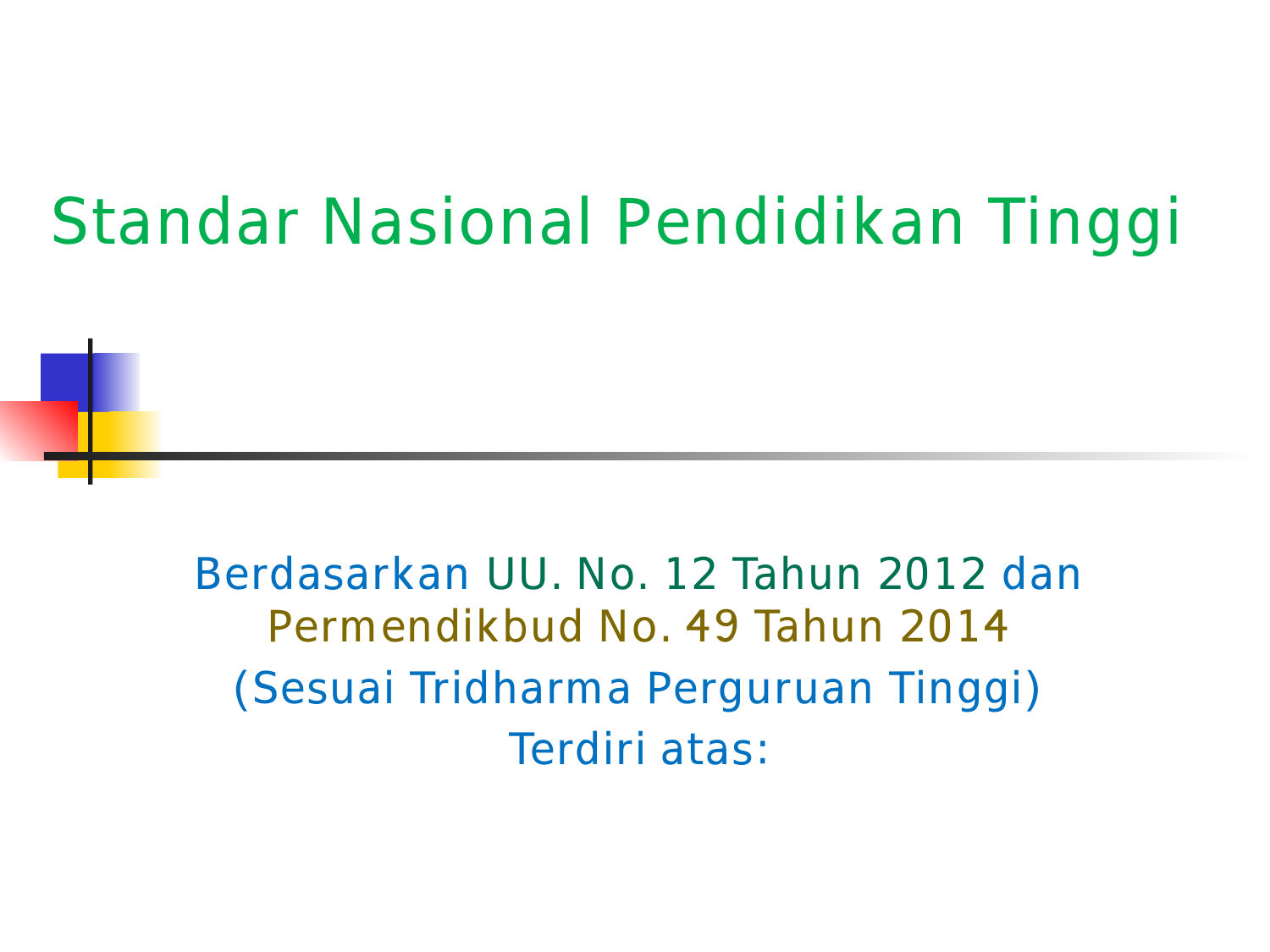

# Standar Nasional Pendidikan Tinggi
Berdasarkan UU. No. 12 Tahun 2012 dan Permendikbud No. 49 Tahun 2014
(Sesuai Tridharma Perguruan Tinggi)
Terdiri atas: